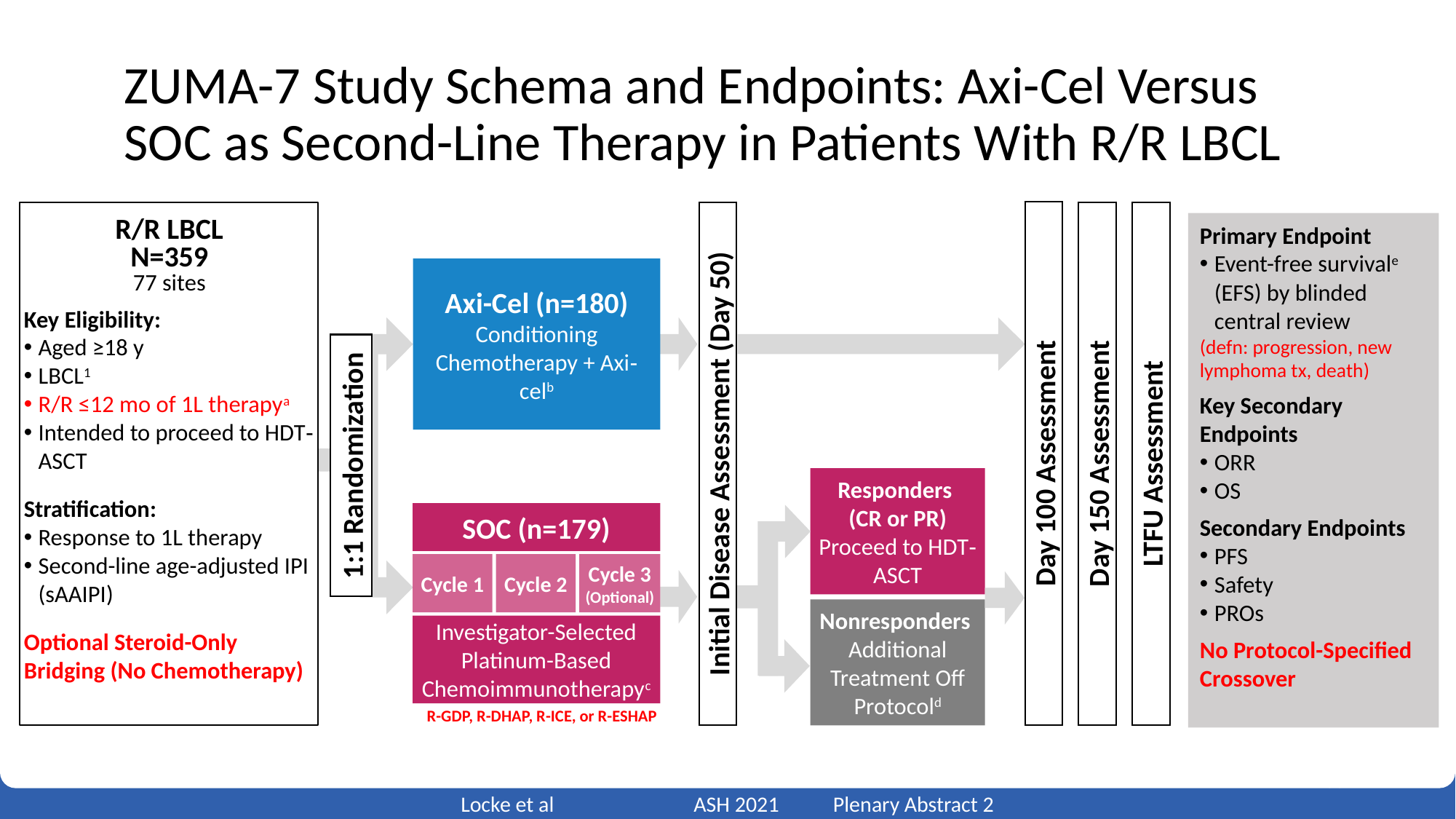

# ZUMA-7 Study Schema and Endpoints: Axi-Cel Versus SOC as Second-Line Therapy in Patients With R/R LBCL
Day 100 Assessment
Initial Disease Assessment (Day 50)
LTFU Assessment
R/R LBCL
N=359
77 sites

Key Eligibility:
Aged ≥18 y
LBCL1
R/R ≤12 mo of 1L therapya
Intended to proceed to HDT‐ASCT

Stratification:
Response to 1L therapy
Second-line age-adjusted IPI (sAAIPI)

Optional Steroid-Only Bridging (No Chemotherapy)
Day 150 Assessment
Primary Endpoint
Event-free survivale (EFS) by blinded central review
(defn: progression, new lymphoma tx, death)

Key Secondary Endpoints
ORR
OS

Secondary Endpoints
PFS
Safety
PROs

No Protocol-Specified Crossover
Axi-Cel (n=180)
Conditioning Chemotherapy + Axi‐celb

1:1 Randomization

Responders
(CR or PR)
Proceed to HDT‐ASCT
SOC (n=179)

Cycle 1
Cycle 2
Cycle 3
(Optional)

Nonresponders
Additional Treatment Off Protocold
Investigator-Selected Platinum-Based Chemoimmunotherapyc

R-GDP, R-DHAP, R-ICE, or R-ESHAP
53